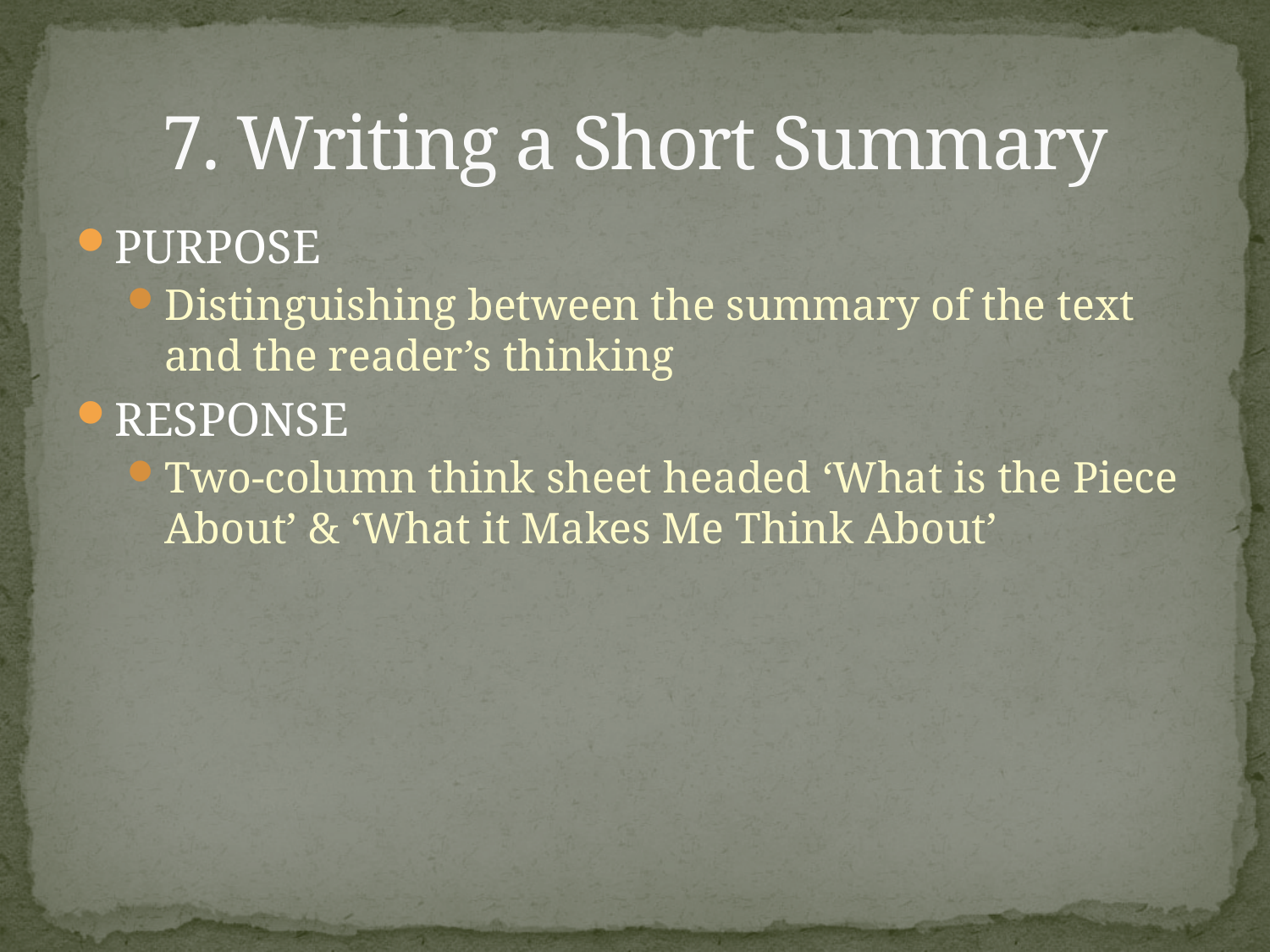

# 7. Writing a Short Summary
PURPOSE
Distinguishing between the summary of the text and the reader’s thinking
RESPONSE
Two-column think sheet headed ‘What is the Piece About’ & ‘What it Makes Me Think About’